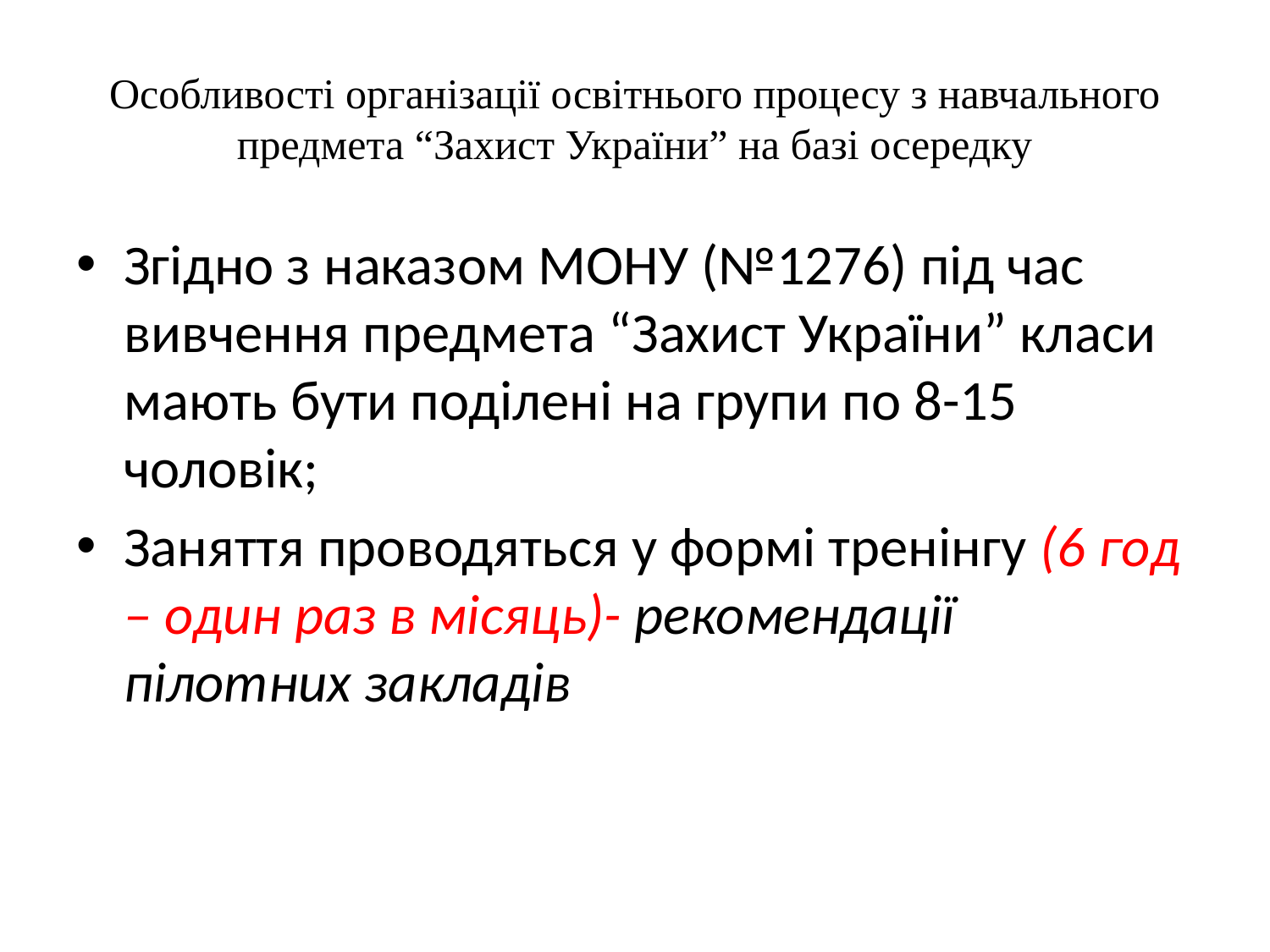

# Особливості організації освітнього процесу з навчального предмета “Захист України” на базі осередку
Згідно з наказом МОНУ (№1276) під час вивчення предмета “Захист України” класи мають бути поділені на групи по 8-15 чоловік;
Заняття проводяться у формі тренінгу (6 год – один раз в місяць)- рекомендації пілотних закладів